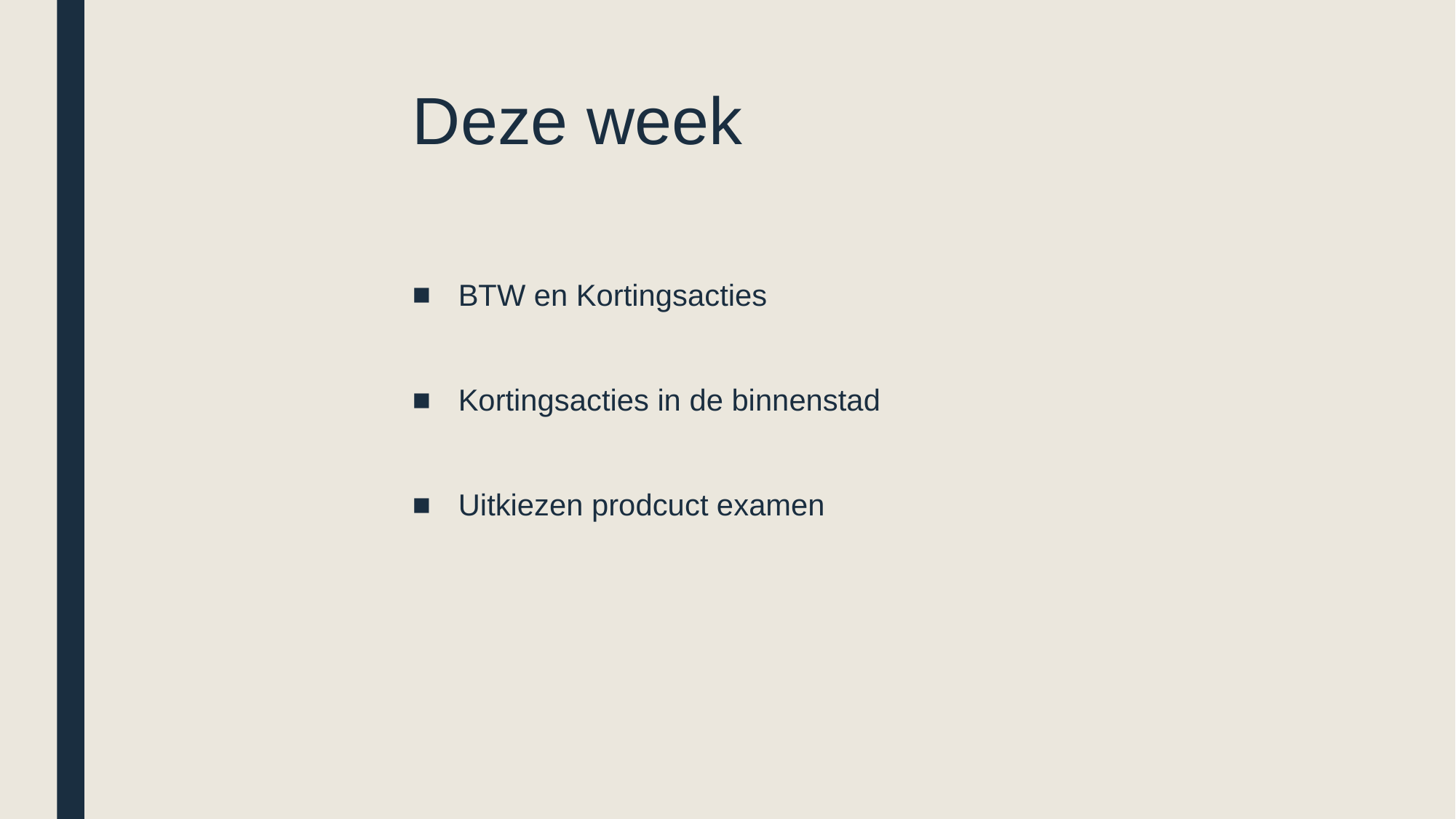

# Deze week
BTW en Kortingsacties

Kortingsacties in de binnenstad

Uitkiezen prodcuct examen